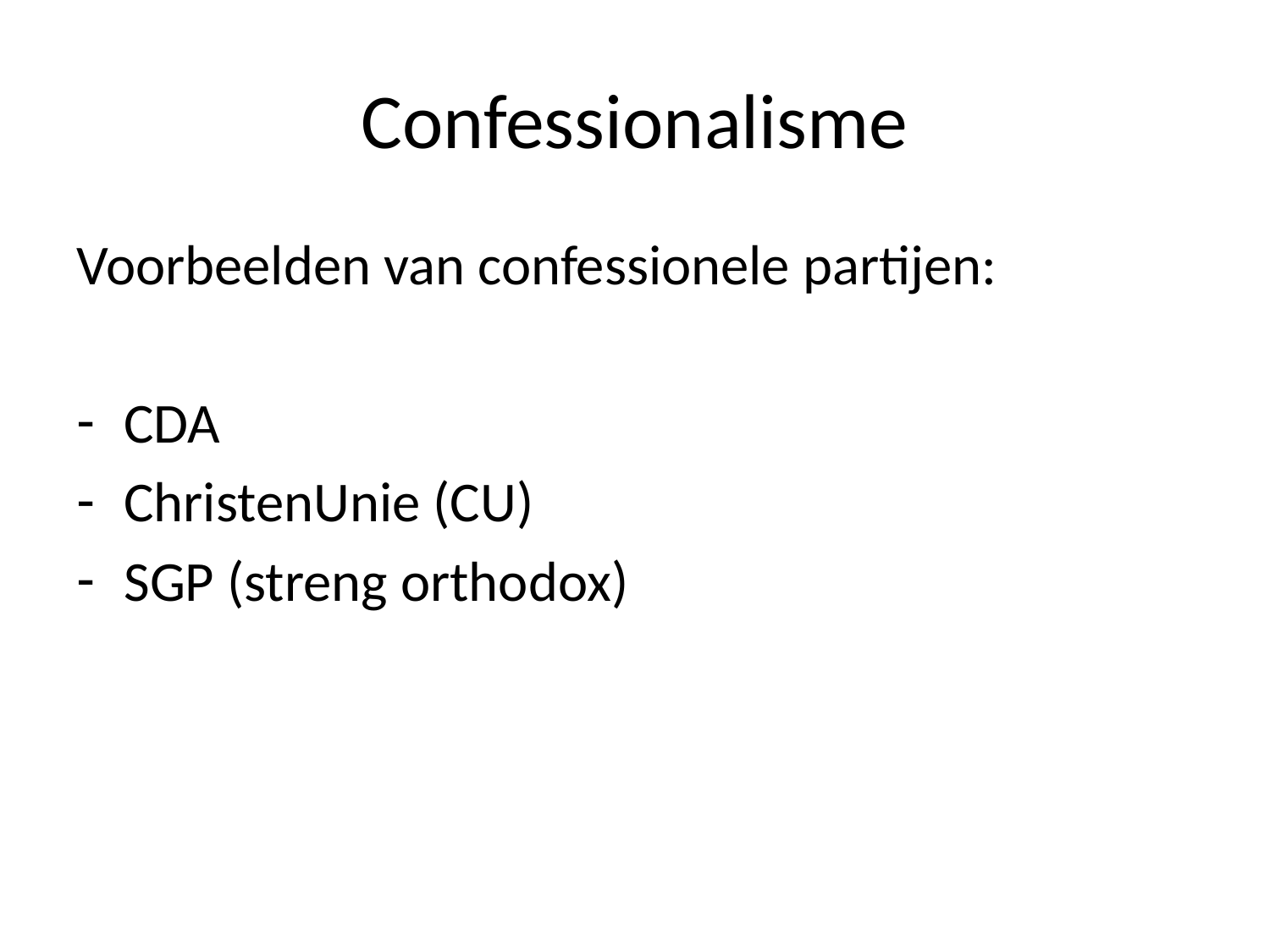

# Confessionalisme
Voorbeelden van confessionele partijen:

CDA
ChristenUnie (CU)
SGP (streng orthodox)